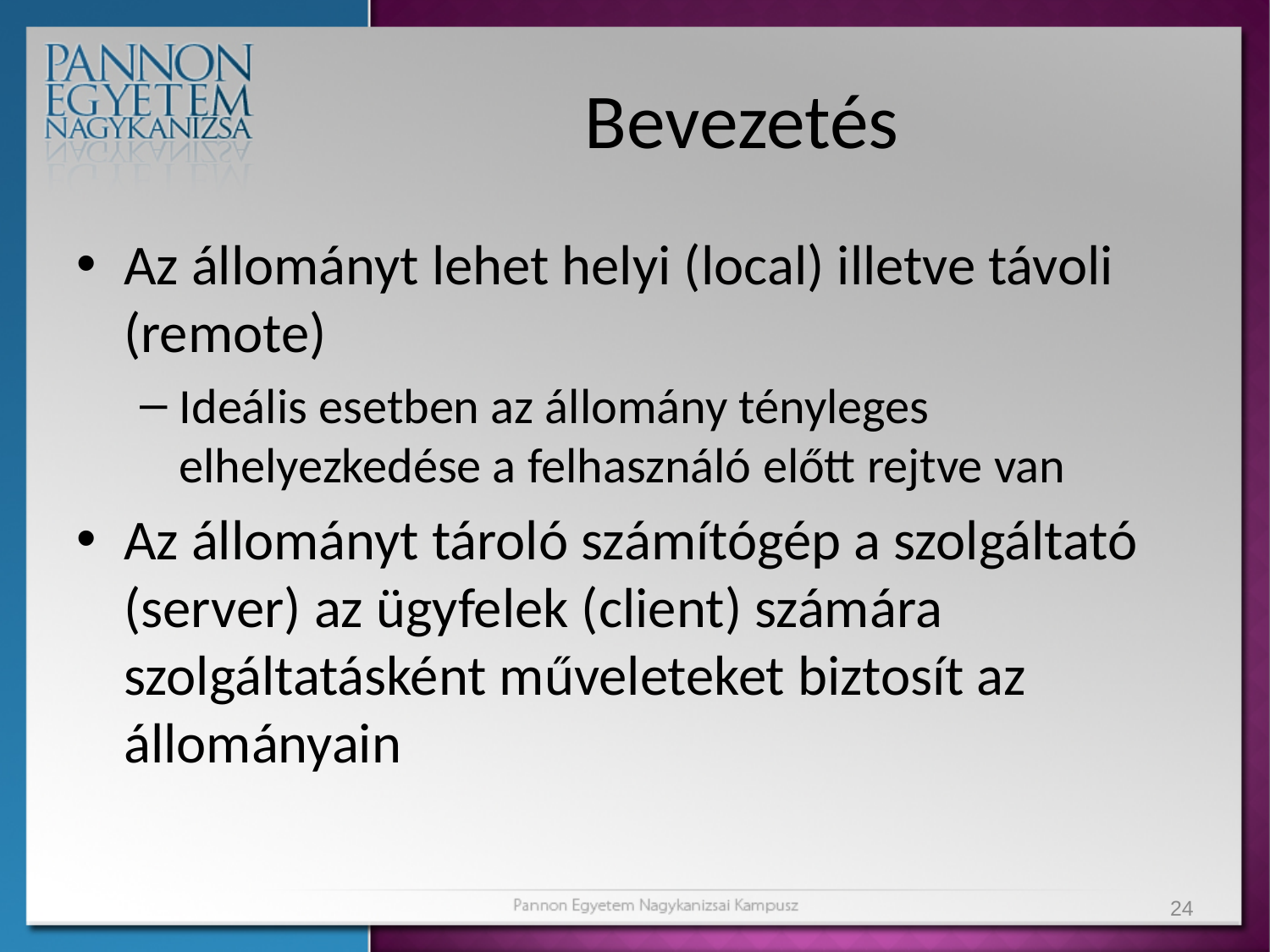

# Bevezetés
Az állományt lehet helyi (local) illetve távoli (remote)
Ideális esetben az állomány tényleges elhelyezkedése a felhasználó előtt rejtve van
Az állományt tároló számítógép a szolgáltató (server) az ügyfelek (client) számára szolgáltatásként műveleteket biztosít az állományain
24